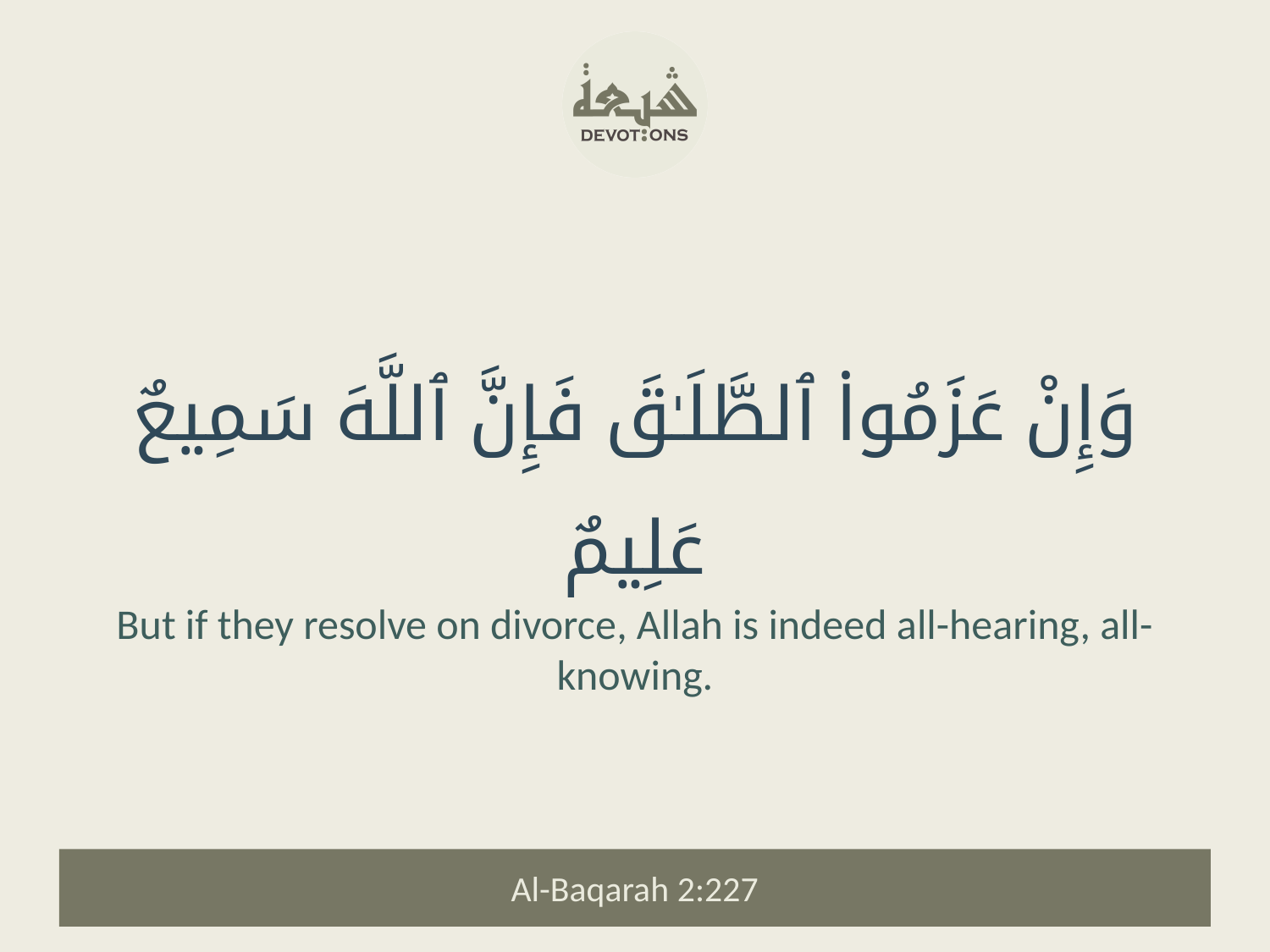

وَإِنْ عَزَمُوا۟ ٱلطَّلَـٰقَ فَإِنَّ ٱللَّهَ سَمِيعٌ عَلِيمٌ
But if they resolve on divorce, Allah is indeed all-hearing, all-knowing.
Al-Baqarah 2:227